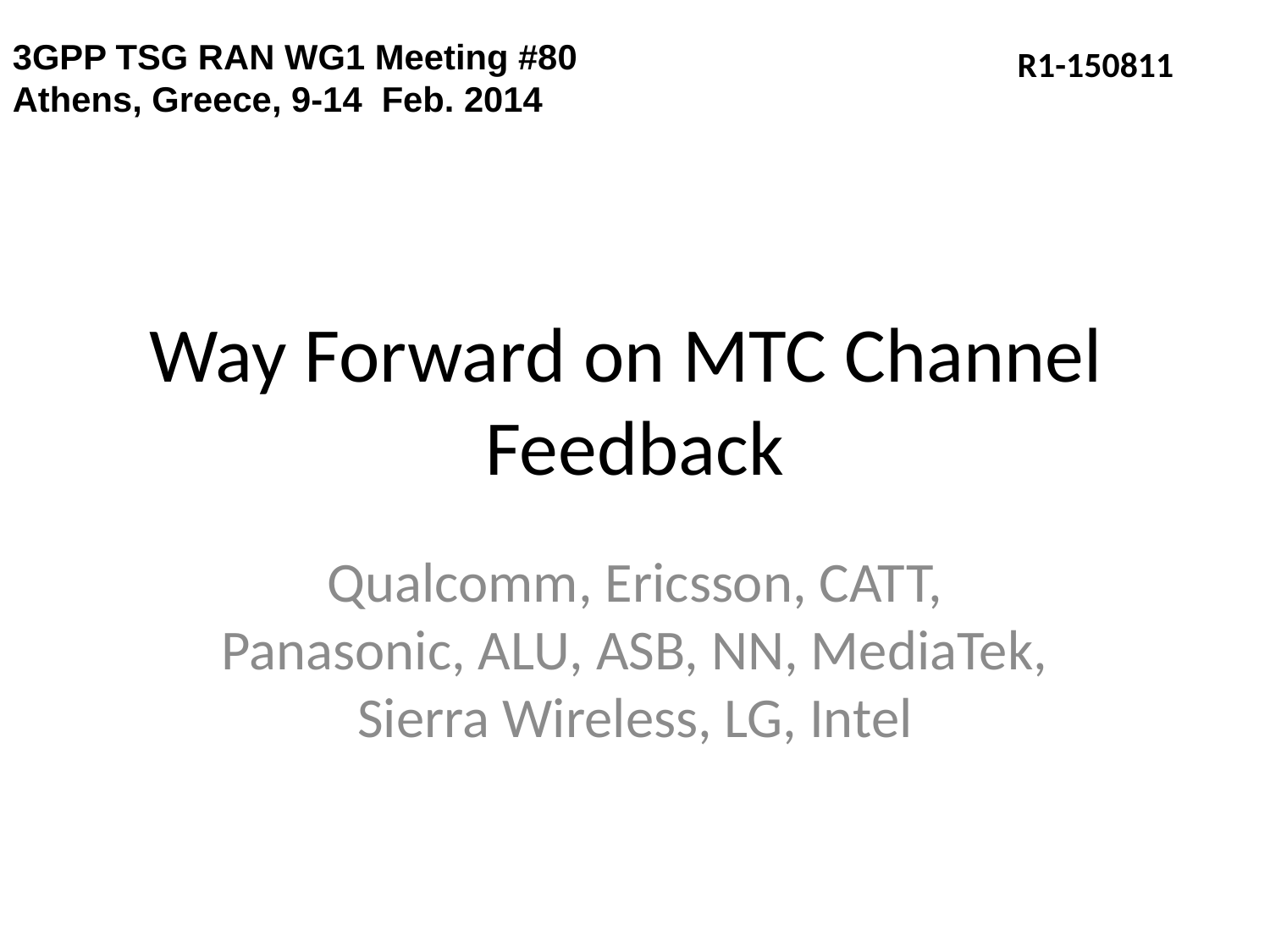

3GPP TSG RAN WG1 Meeting #80
Athens, Greece, 9-14  Feb. 2014
R1-150811
# Way Forward on MTC Channel  Feedback
Qualcomm, Ericsson, CATT, Panasonic, ALU, ASB, NN, MediaTek, Sierra Wireless, LG, Intel